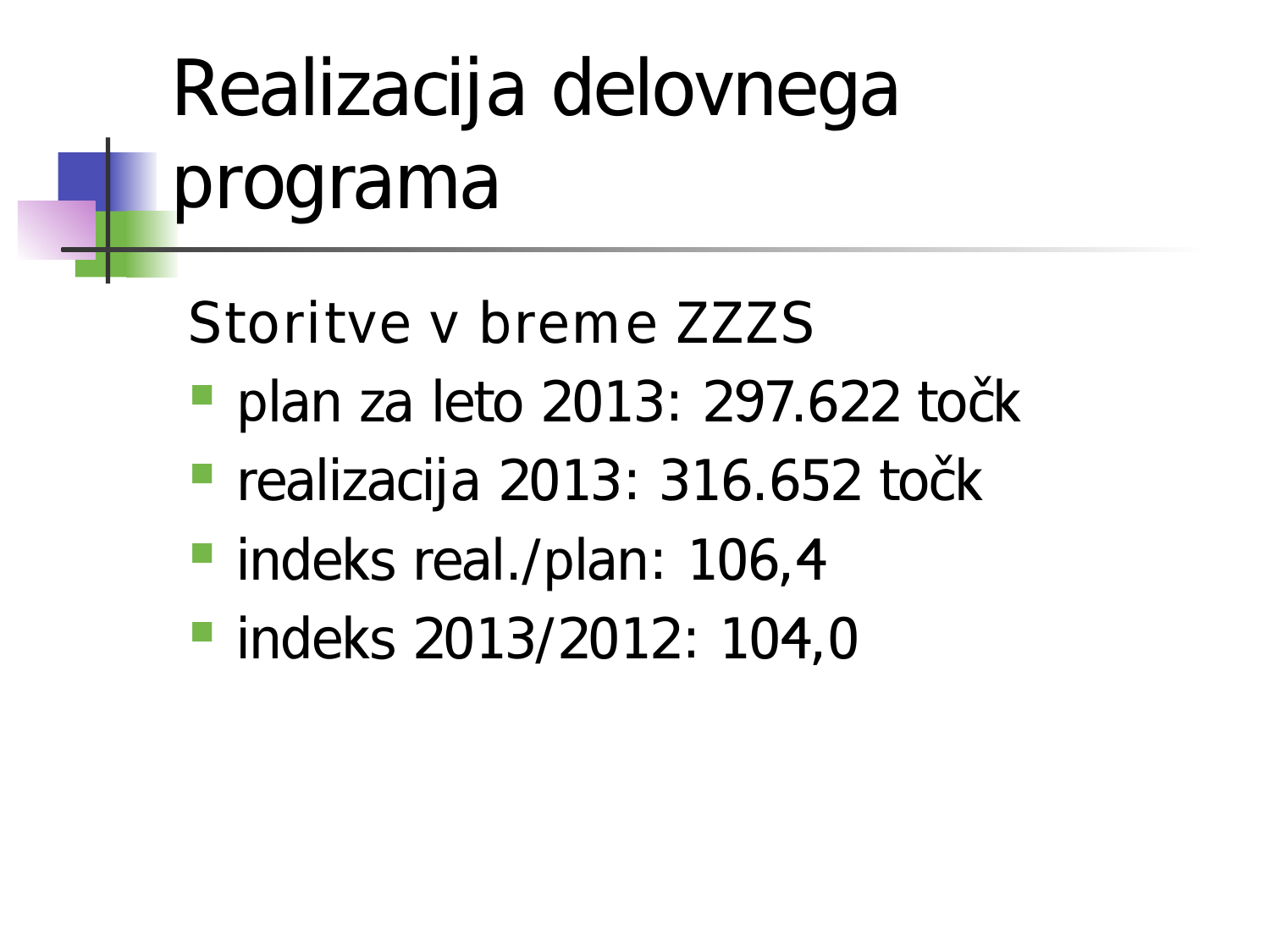

# Realizacija delovnega programa
Storitve v breme ZZZS
plan za leto 2013: 297.622 točk
realizacija 2013: 316.652 točk
indeks real./plan: 106,4
indeks 2013/2012: 104,0